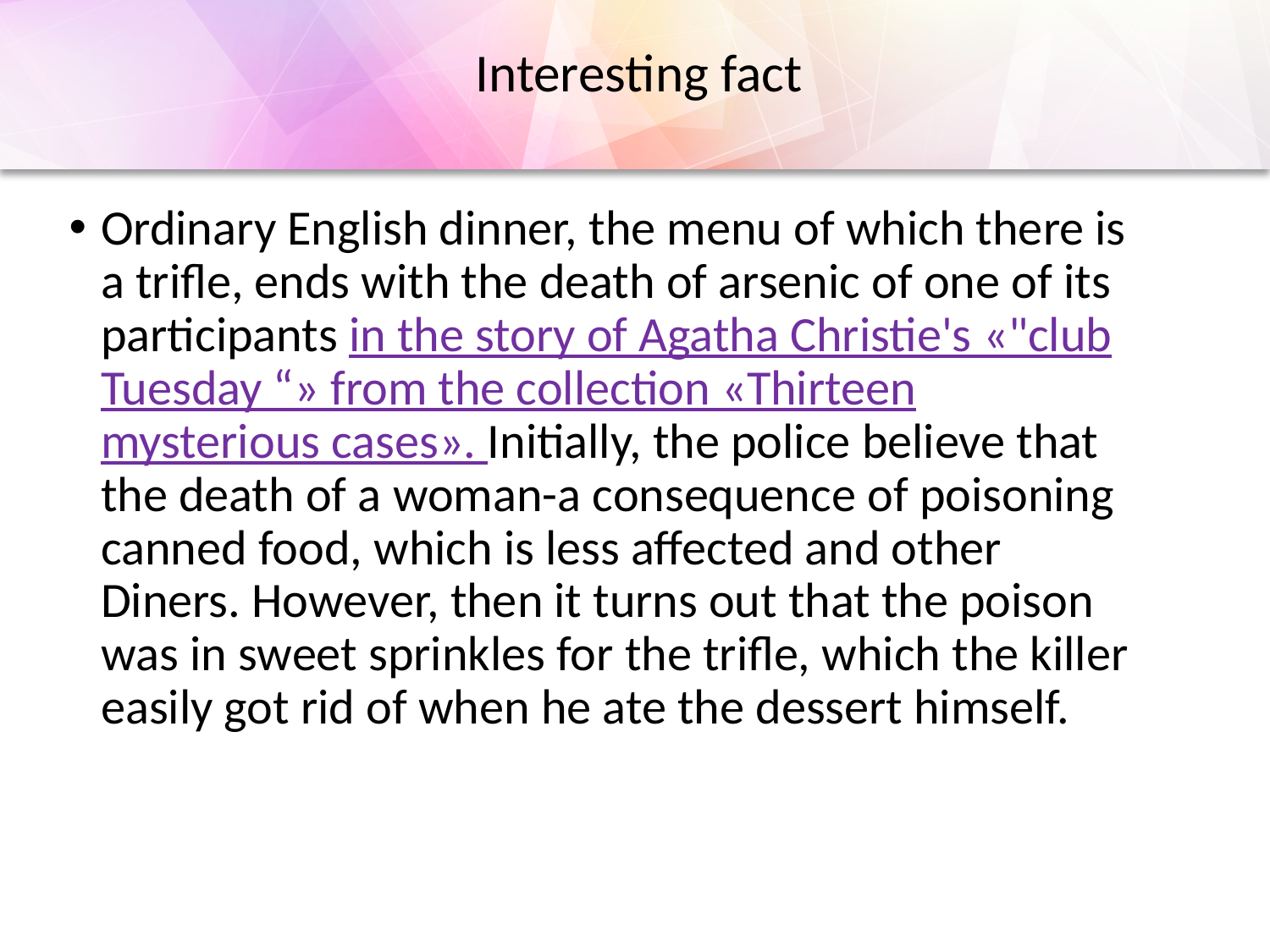

# Interesting fact
Ordinary English dinner, the menu of which there is a trifle, ends with the death of arsenic of one of its participants in the story of Agatha Christie's «"club Tuesday “» from the collection «Thirteen mysterious cases». Initially, the police believe that the death of a woman-a consequence of poisoning canned food, which is less affected and other Diners. However, then it turns out that the poison was in sweet sprinkles for the trifle, which the killer easily got rid of when he ate the dessert himself.